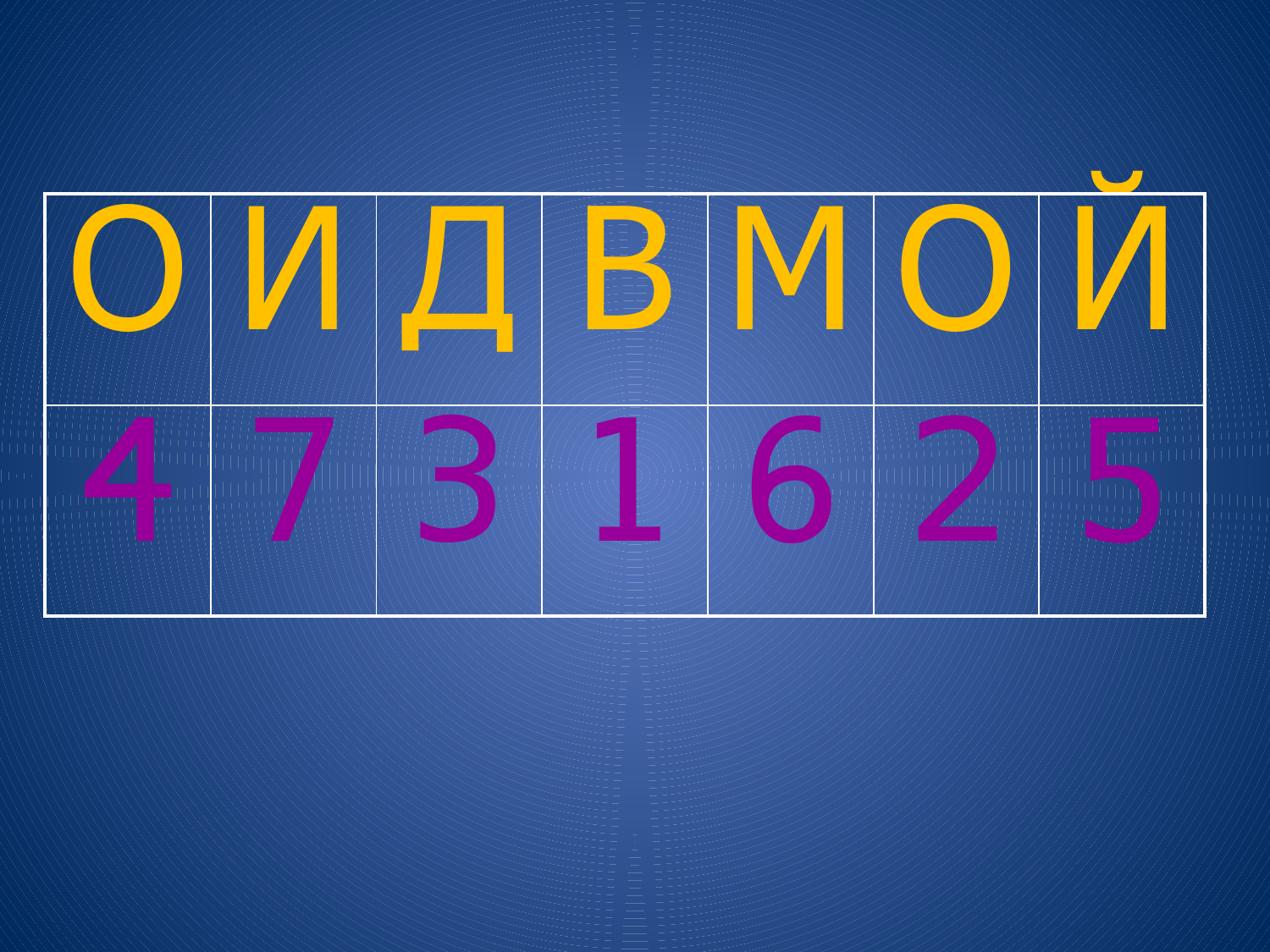

| О | И | Д | В | М | О | Й |
| --- | --- | --- | --- | --- | --- | --- |
| 4 | 7 | 3 | 1 | 6 | 2 | 5 |